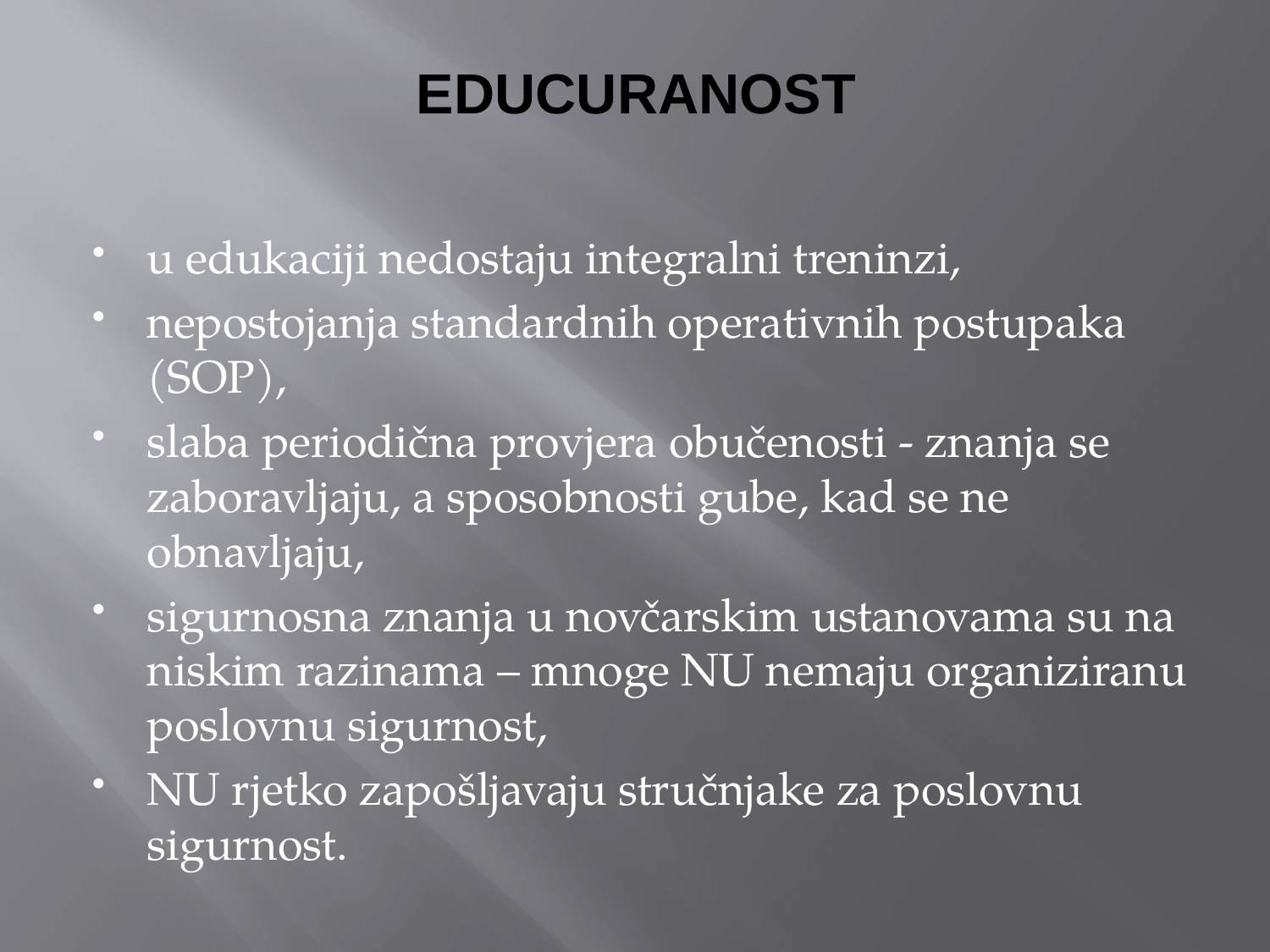

# EDUCURANOST
u edukaciji nedostaju integralni treninzi,
nepostojanja standardnih operativnih postupaka (SOP),
slaba periodična provjera obučenosti - znanja se zaboravljaju, a sposobnosti gube, kad se ne obnavljaju,
sigurnosna znanja u novčarskim ustanovama su na niskim razinama – mnoge NU nemaju organiziranu poslovnu sigurnost,
NU rjetko zapošljavaju stručnjake za poslovnu sigurnost.